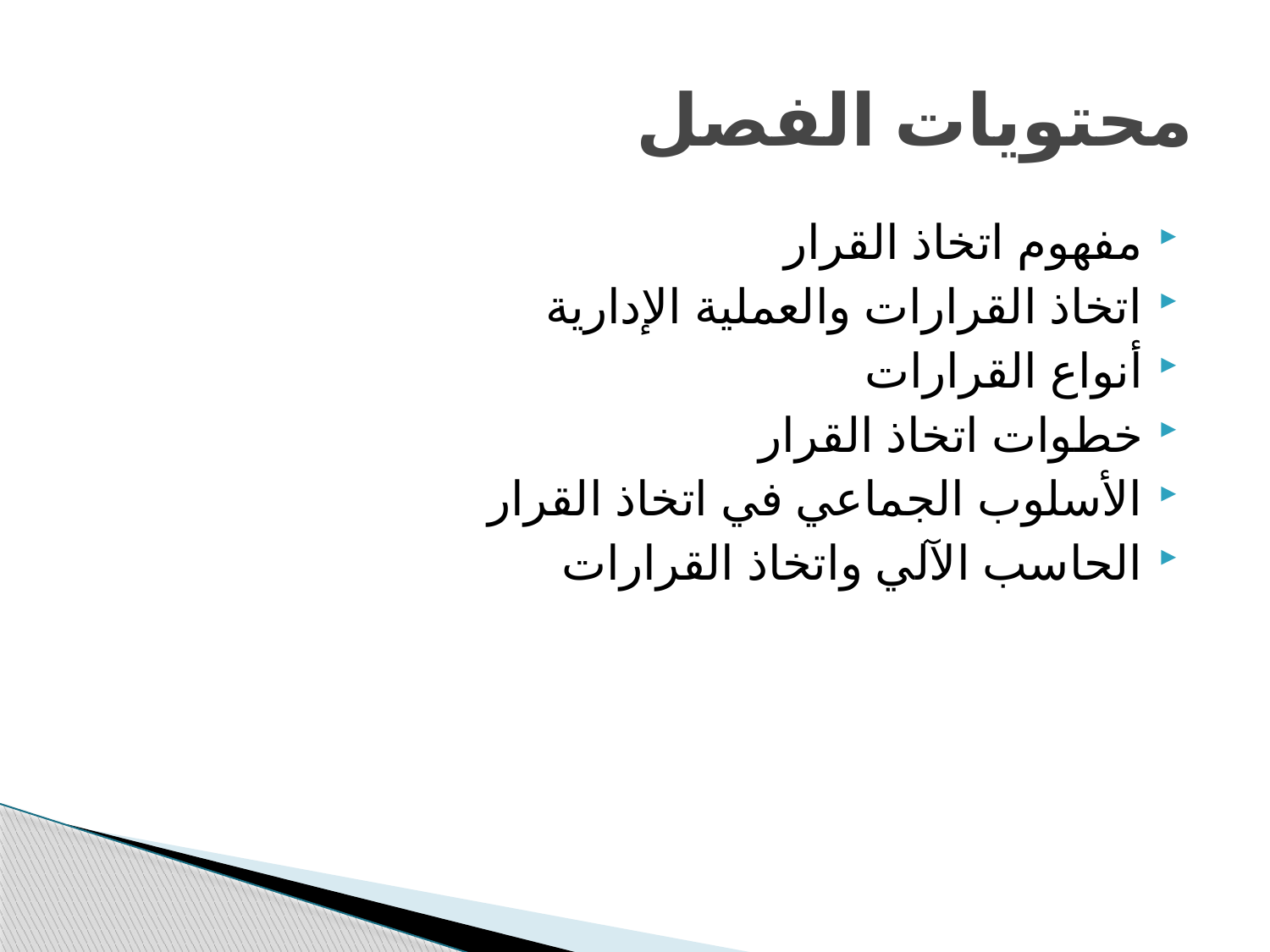

# محتويات الفصل
مفهوم اتخاذ القرار
اتخاذ القرارات والعملية الإدارية
أنواع القرارات
خطوات اتخاذ القرار
الأسلوب الجماعي في اتخاذ القرار
الحاسب الآلي واتخاذ القرارات